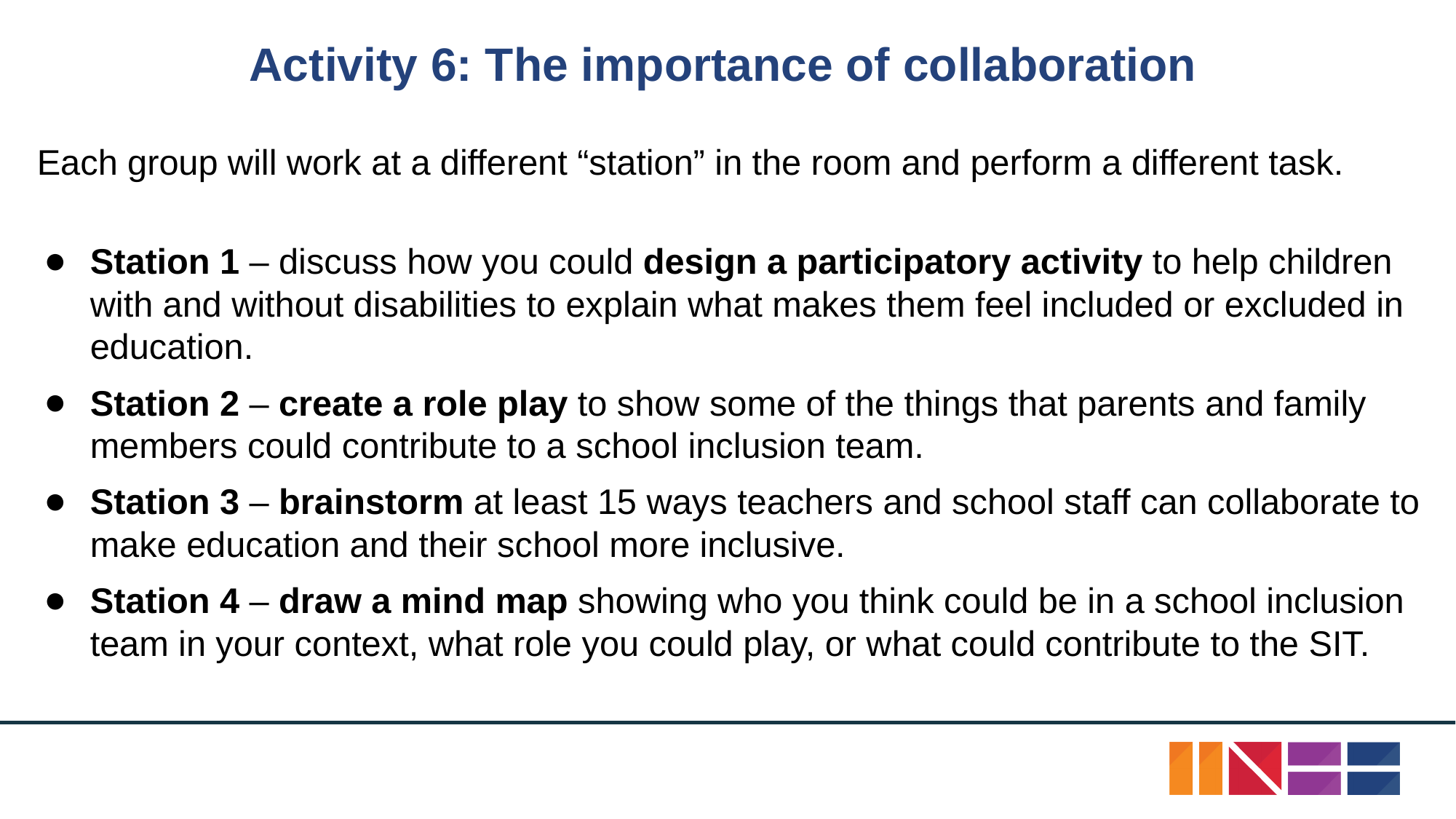

# Activity 6: The importance of collaboration
Each group will work at a different “station” in the room and perform a different task.

Station 1 – discuss how you could design a participatory activity to help children with and without disabilities to explain what makes them feel included or excluded in education.
Station 2 – create a role play to show some of the things that parents and family members could contribute to a school inclusion team.
Station 3 – brainstorm at least 15 ways teachers and school staff can collaborate to make education and their school more inclusive.
Station 4 – draw a mind map showing who you think could be in a school inclusion team in your context, what role you could play, or what could contribute to the SIT.